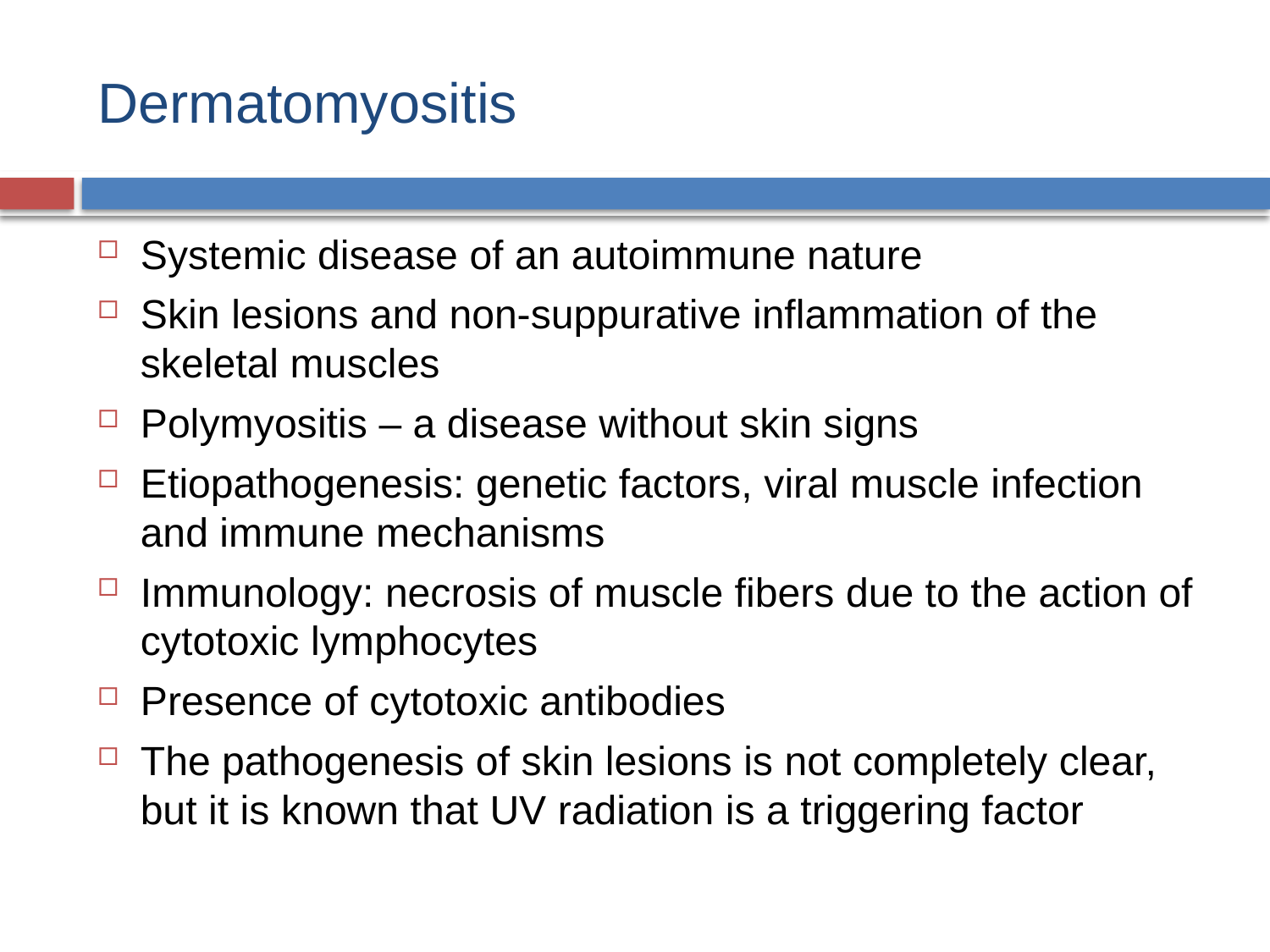

# Dermatomyositis
Systemic disease of an autoimmune nature
Skin lesions and non-suppurative inflammation of the skeletal muscles
Polymyositis – a disease without skin signs
Etiopathogenesis: genetic factors, viral muscle infection and immune mechanisms
Immunology: necrosis of muscle fibers due to the action of cytotoxic lymphocytes
Presence of cytotoxic antibodies
The pathogenesis of skin lesions is not completely clear, but it is known that UV radiation is a triggering factor